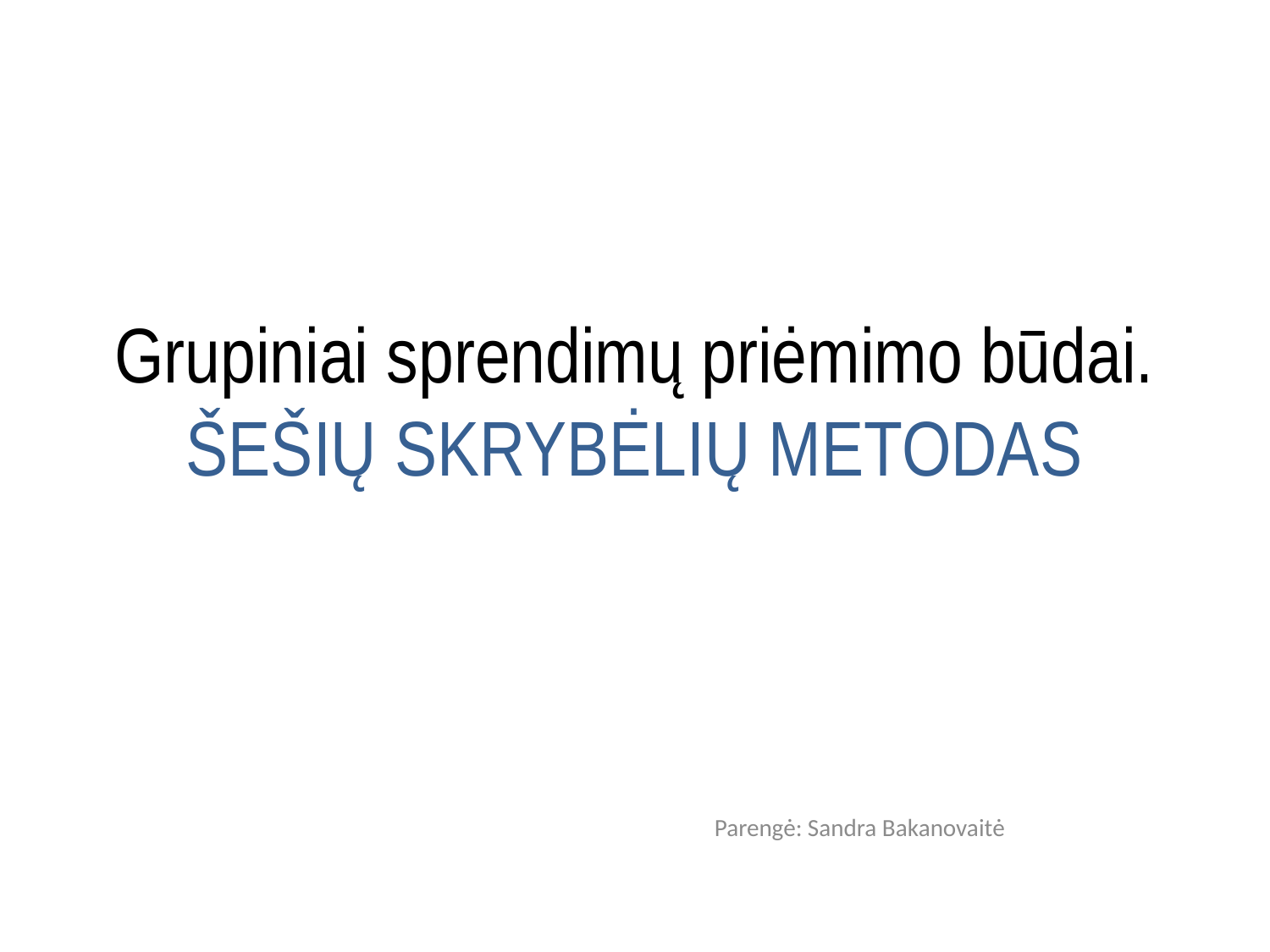

# Grupiniai sprendimų priėmimo būdai. ŠEŠIŲ SKRYBĖLIŲ METODAS
Parengė: Sandra Bakanovaitė